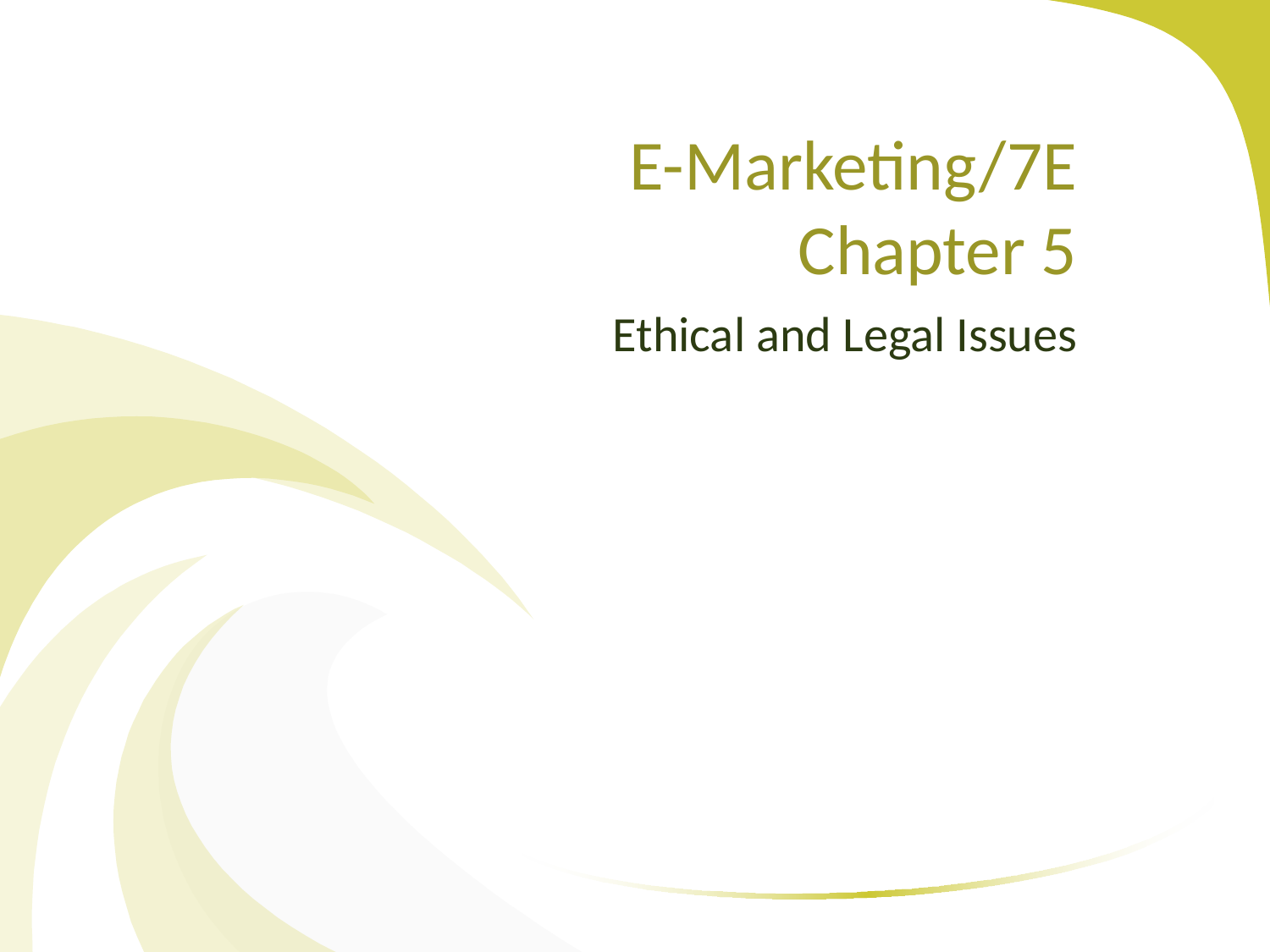

# E-Marketing/7E Chapter 5
Ethical and Legal Issues